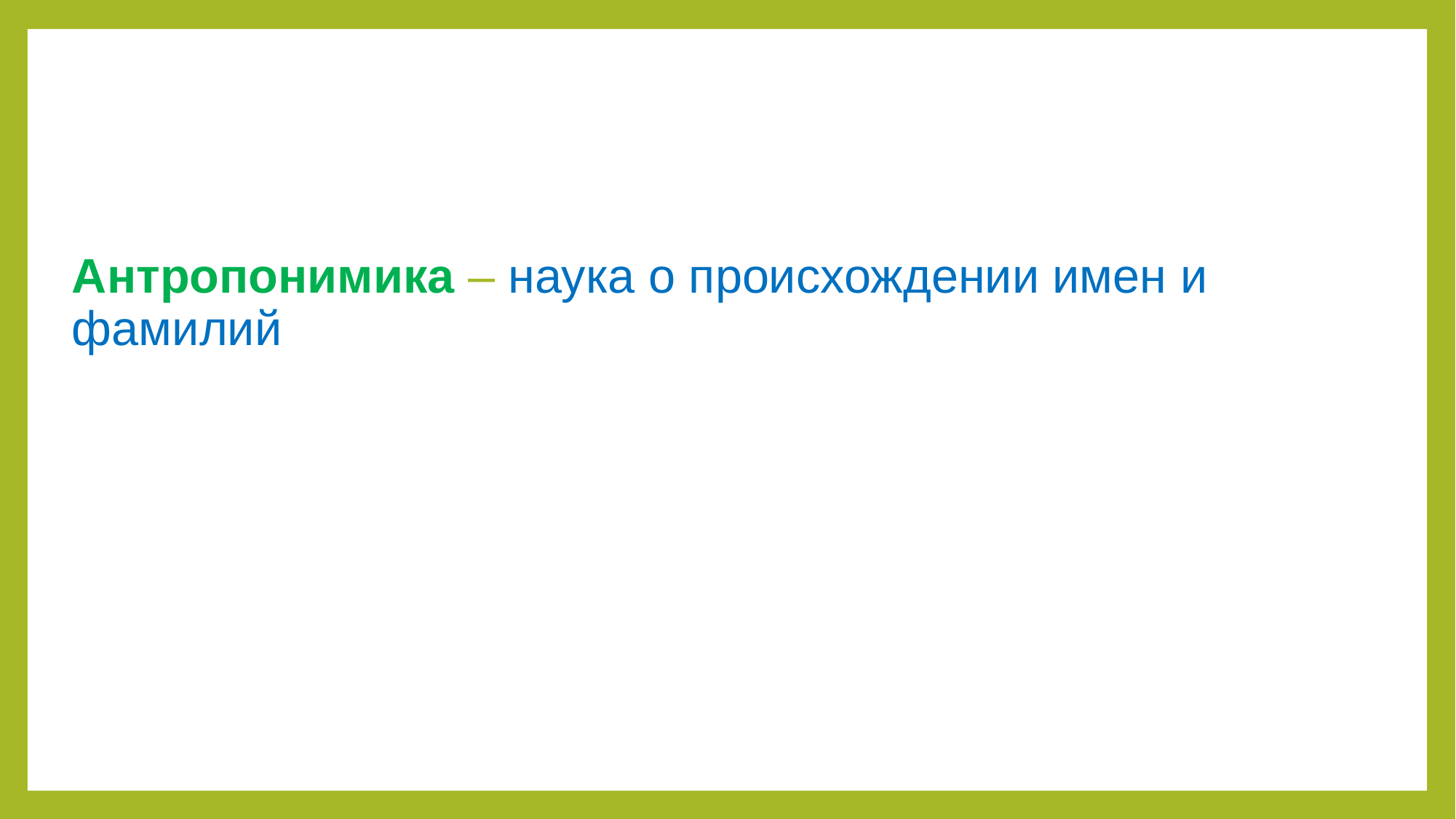

#
Антропонимика – наука о происхождении имен и фамилий